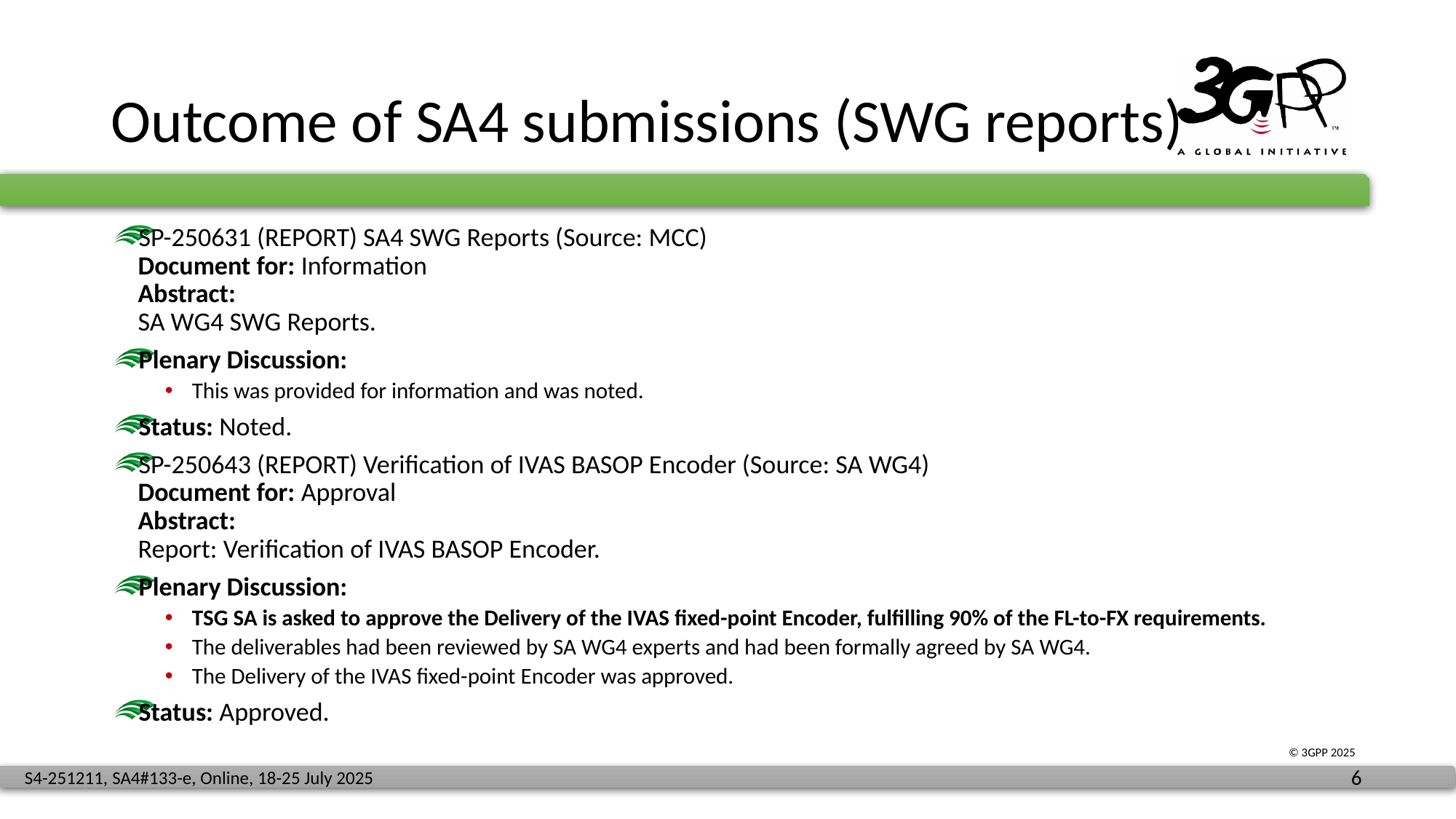

# Outcome of SA4 submissions (SWG reports)
SP-250631 (REPORT) SA4 SWG Reports (Source: MCC)
Document for: Information
Abstract:
SA WG4 SWG Reports.
Plenary Discussion:
This was provided for information and was noted.
Status: Noted.
SP-250643 (REPORT) Verification of IVAS BASOP Encoder (Source: SA WG4)
Document for: Approval
Abstract:
Report: Verification of IVAS BASOP Encoder.
Plenary Discussion:
TSG SA is asked to approve the Delivery of the IVAS fixed-point Encoder, fulfilling 90% of the FL-to-FX requirements.
The deliverables had been reviewed by SA WG4 experts and had been formally agreed by SA WG4.
The Delivery of the IVAS fixed-point Encoder was approved.
Status: Approved.